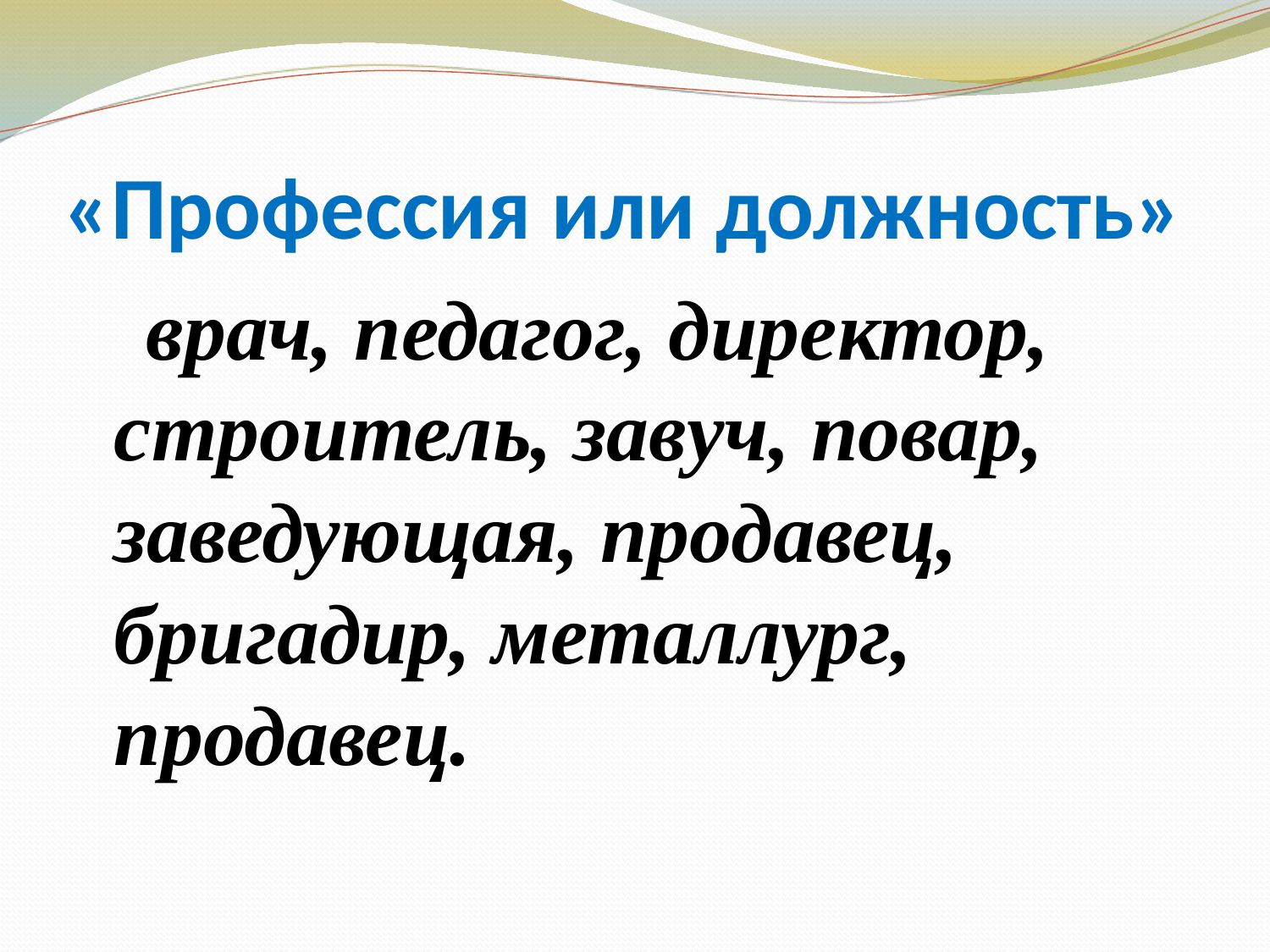

# «Профессия или должность»
    врач, педагог, директор, строитель, завуч, повар, заведующая, продавец, бригадир, металлург, продавец.